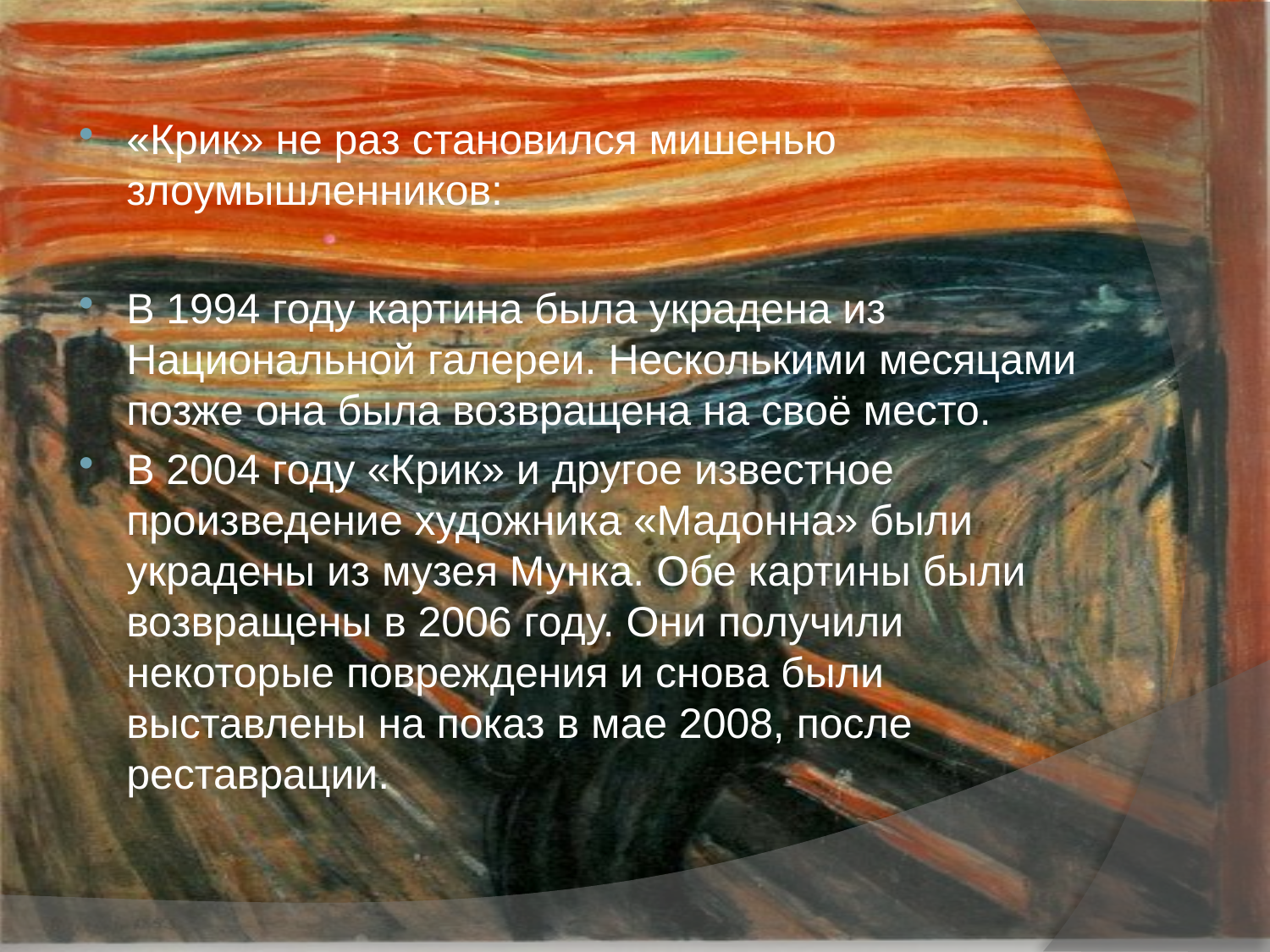

«Крик» не раз становился мишенью злоумышленников:

В 1994 году картина была украдена из Национальной галереи. Несколькими месяцами позже она была возвращена на своё место.
В 2004 году «Крик» и другое известное произведение художника «Мадонна» были украдены из музея Мунка. Обе картины были возвращены в 2006 году. Они получили некоторые повреждения и снова были выставлены на показ в мае 2008, после реставрации.